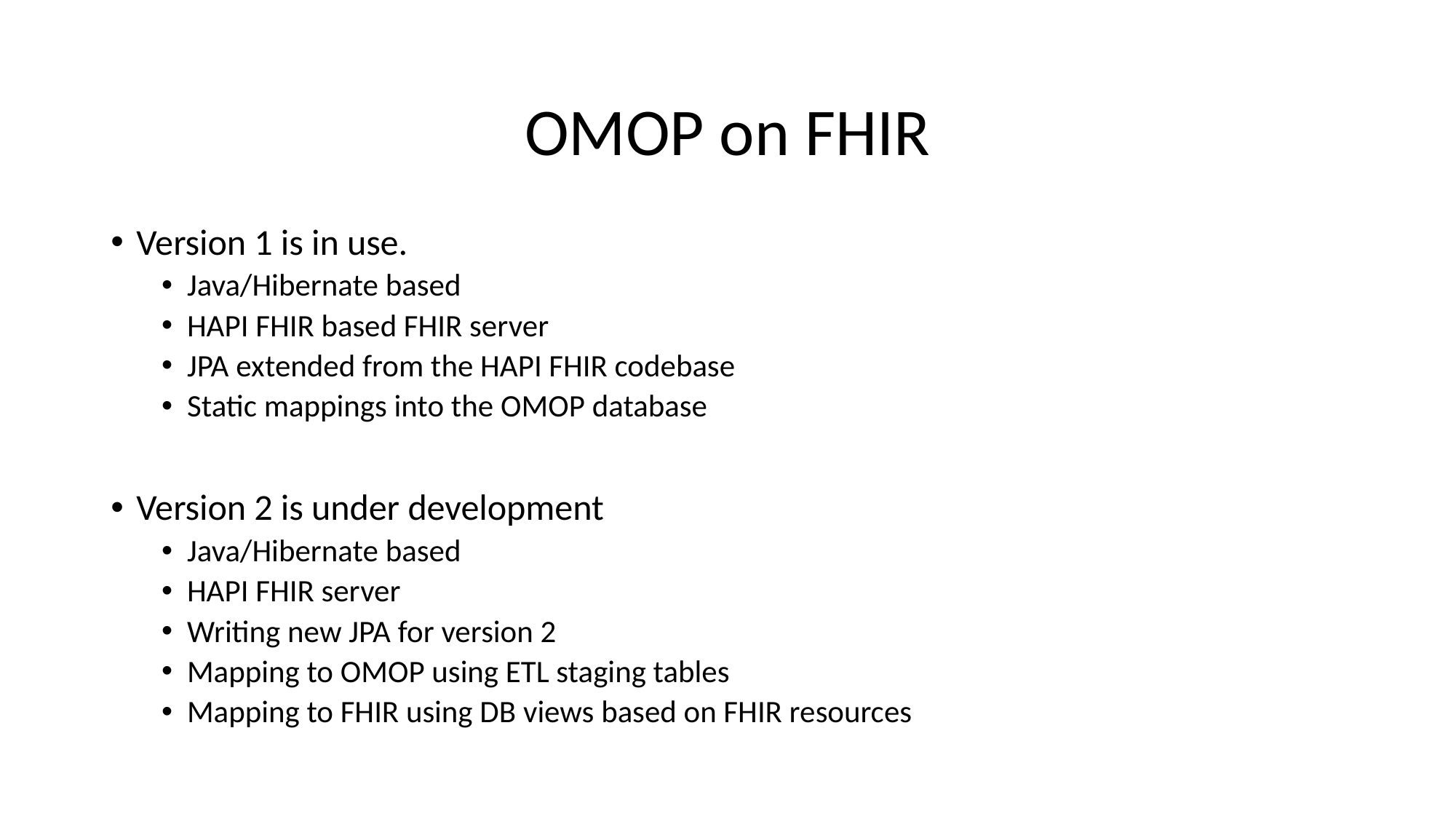

# OMOP on FHIR
Version 1 is in use.
Java/Hibernate based
HAPI FHIR based FHIR server
JPA extended from the HAPI FHIR codebase
Static mappings into the OMOP database

Version 2 is under development
Java/Hibernate based
HAPI FHIR server
Writing new JPA for version 2
Mapping to OMOP using ETL staging tables
Mapping to FHIR using DB views based on FHIR resources